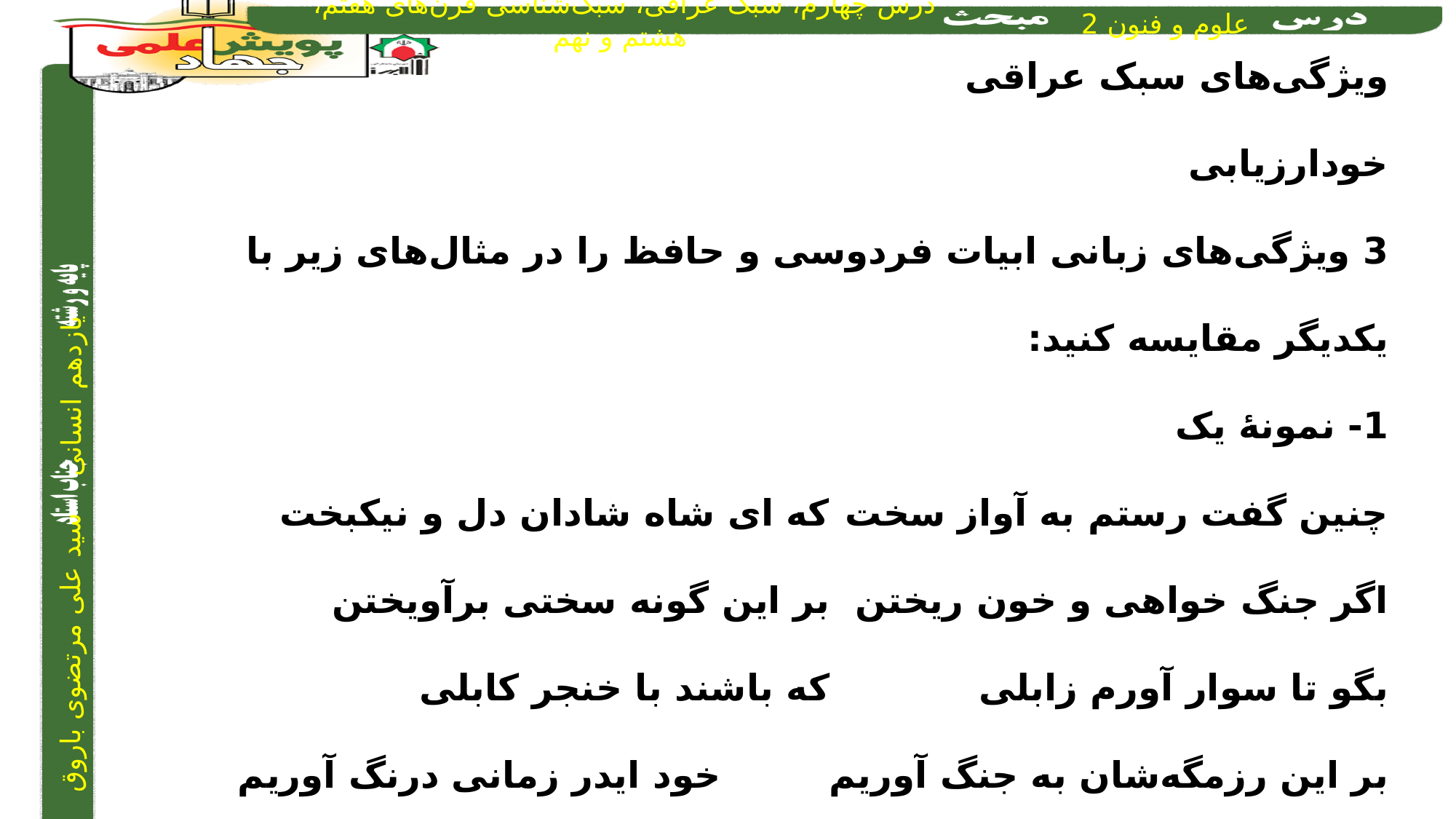

ویژگی‌های سبک عراقی
خودارزیابی
3 ویژگی‌های زبانی ابیات فردوسی و حافظ را در مثال‌های زیر با یکدیگر مقایسه‌ کنید:
1- نمونۀ یک
چنین گفت رستم به آواز سخت		 که ای شاه شادان دل و نیکبخت
اگر جنگ خواهی و خون ریختن		 بر این گونه سختی برآویختن
بگو تا سوار آورم زابلی			 که باشند با خنجر کابلی
بر این رزمگه‌شان به جنگ آوریم		 خود ایدر زمانی درنگ آوریم
فردوسی